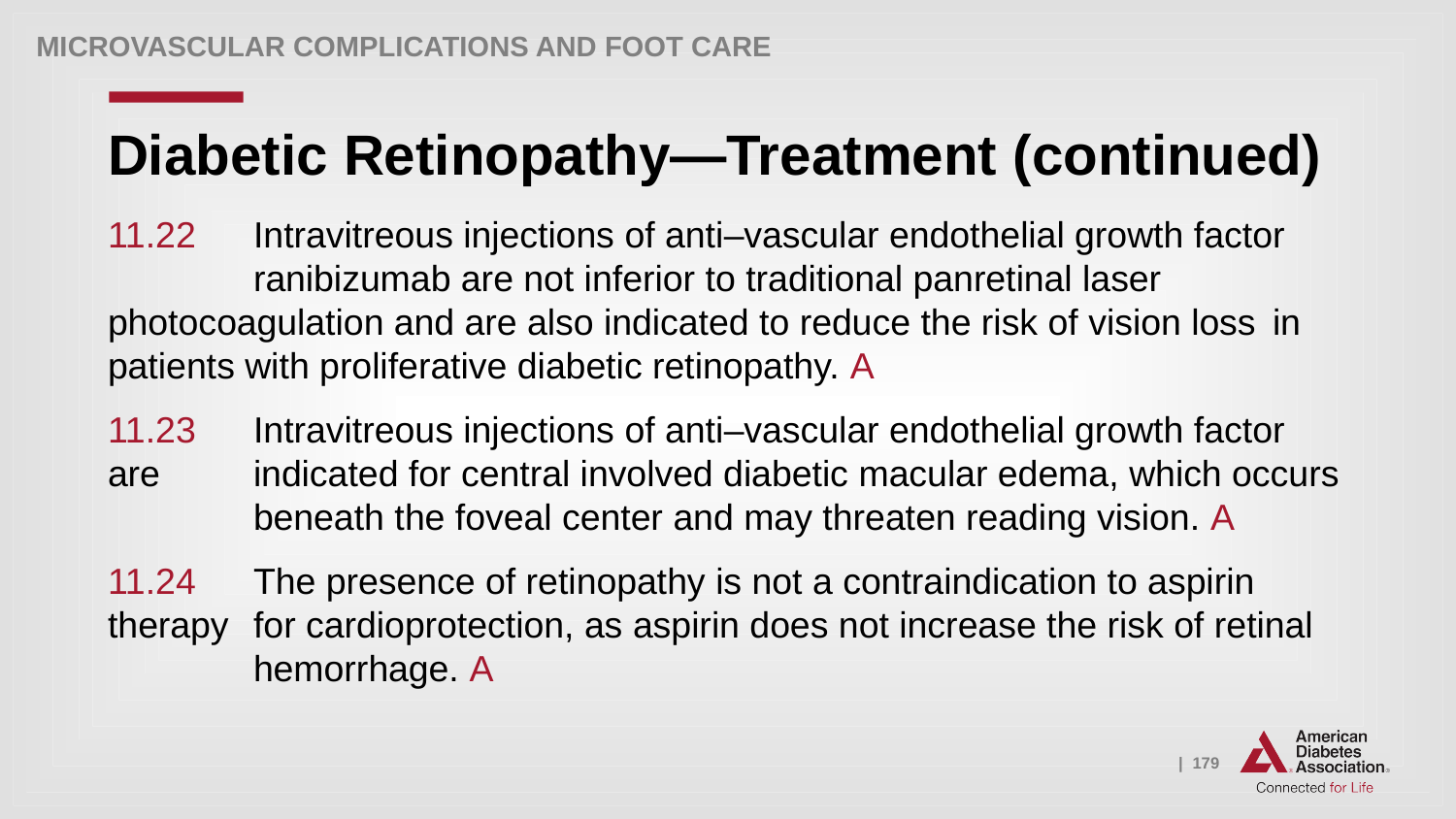

Microvascular Complications and Foot Care
# Diabetic Retinopathy—Treatment (continued)
11.22 	Intravitreous injections of anti–vascular endothelial growth factor 	ranibizumab are not inferior to traditional panretinal laser 	photocoagulation and are also indicated to reduce the risk of vision loss 	in patients with proliferative diabetic retinopathy. A
11.23 	Intravitreous injections of anti–vascular endothelial growth factor are 	indicated for central involved diabetic macular edema, which occurs 	beneath the foveal center and may threaten reading vision. A
11.24 	The presence of retinopathy is not a contraindication to aspirin therapy 	for cardioprotection, as aspirin does not increase the risk of retinal 	hemorrhage. A